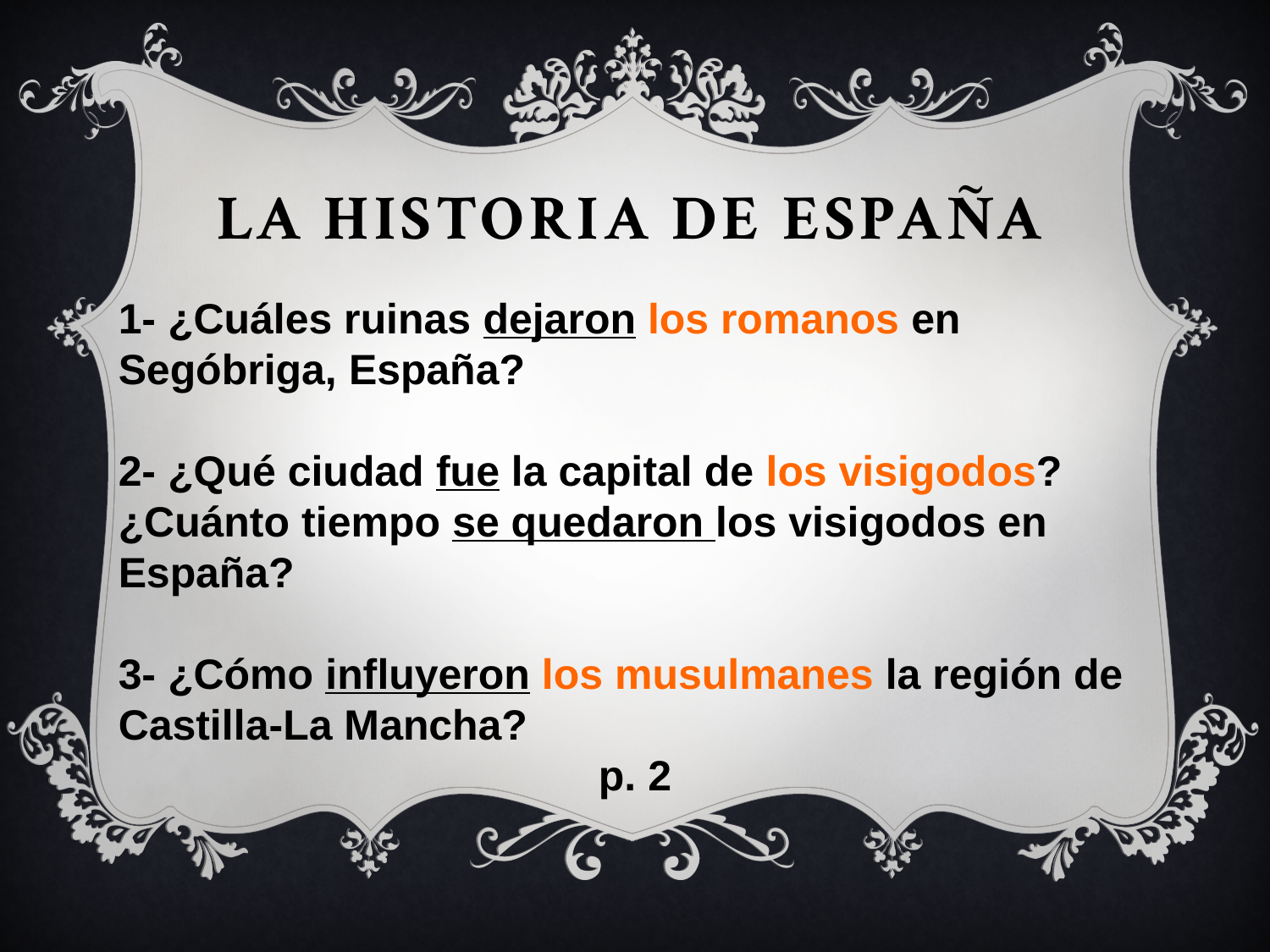

La historia de espaÑa
1- ¿Cuáles ruinas dejaron los romanos en Segóbriga, España?

2- ¿Qué ciudad fue la capital de los visigodos? ¿Cuánto tiempo se quedaron los visigodos en España?

3- ¿Cómo influyeron los musulmanes la región de Castilla-La Mancha?
p. 2